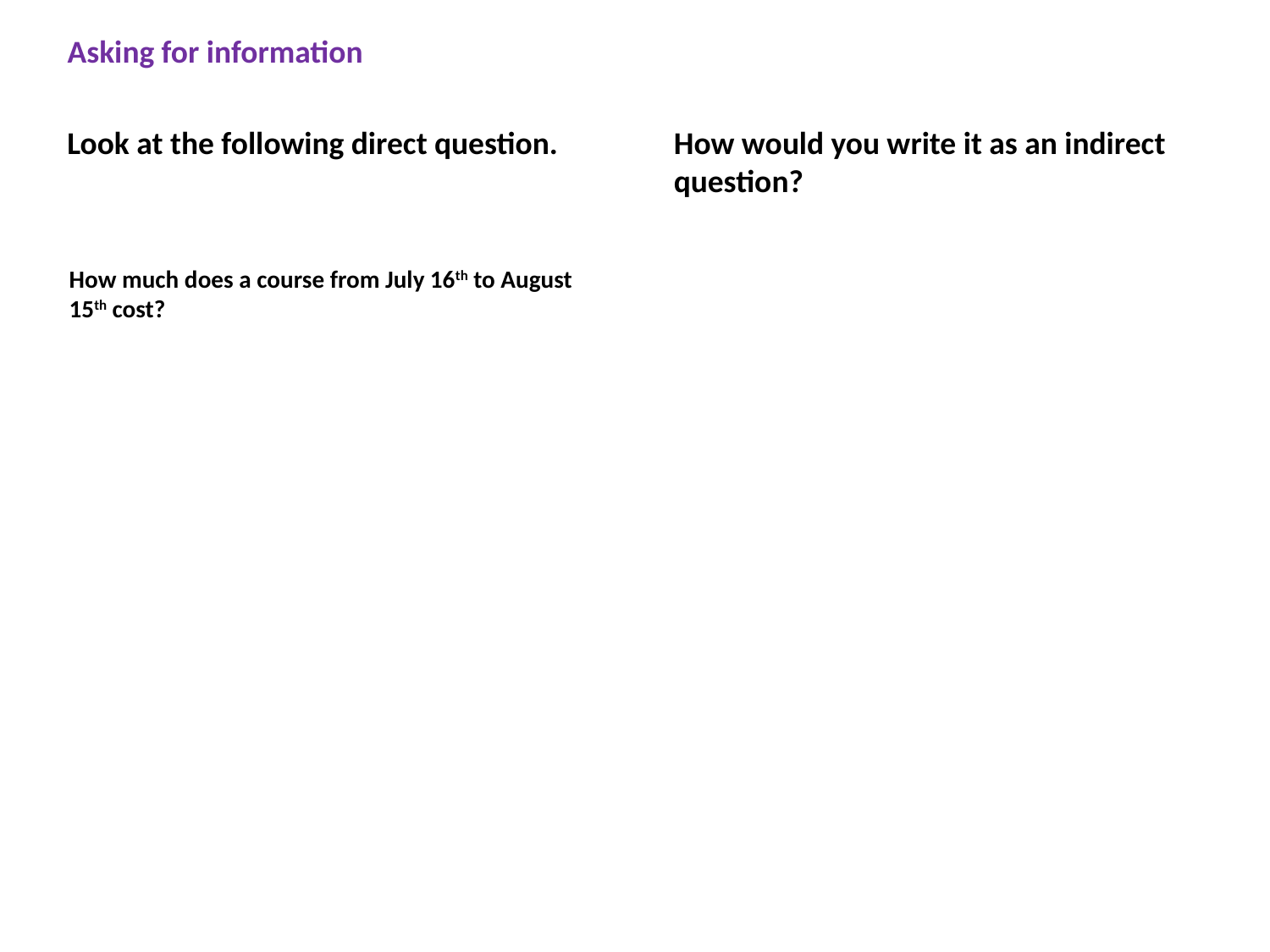

Asking for information
Look at the following direct question.
How would you write it as an indirect question?
How much does a course from July 16th to August 15th cost?